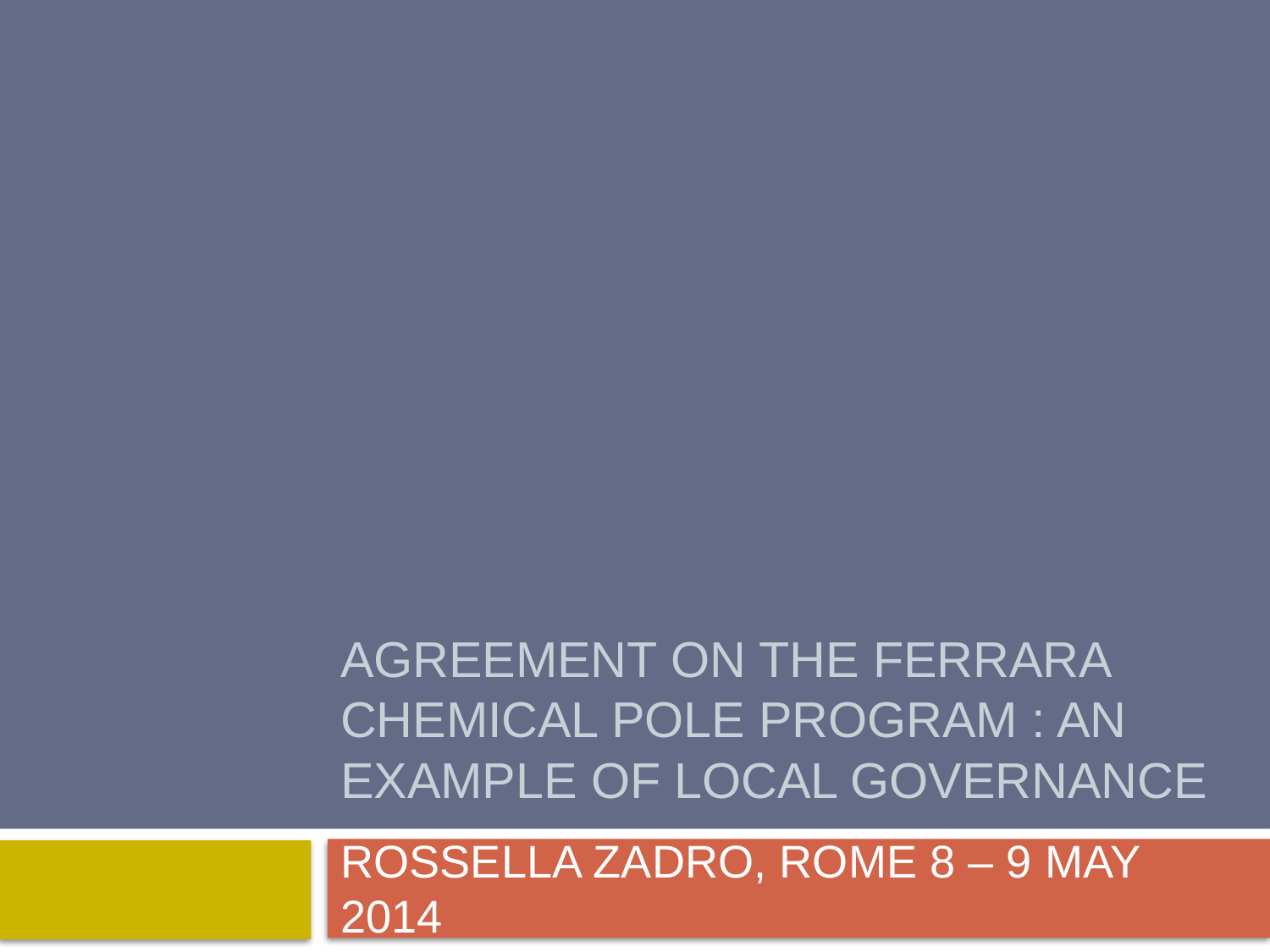

# AGREEMENT ON THE Ferrara CHEMICAL POLE PROGRAM : AN EXAMPLE OF LOCAL GOVERNANCE
ROSSELLA ZADRO, ROME 8 – 9 MAY 2014